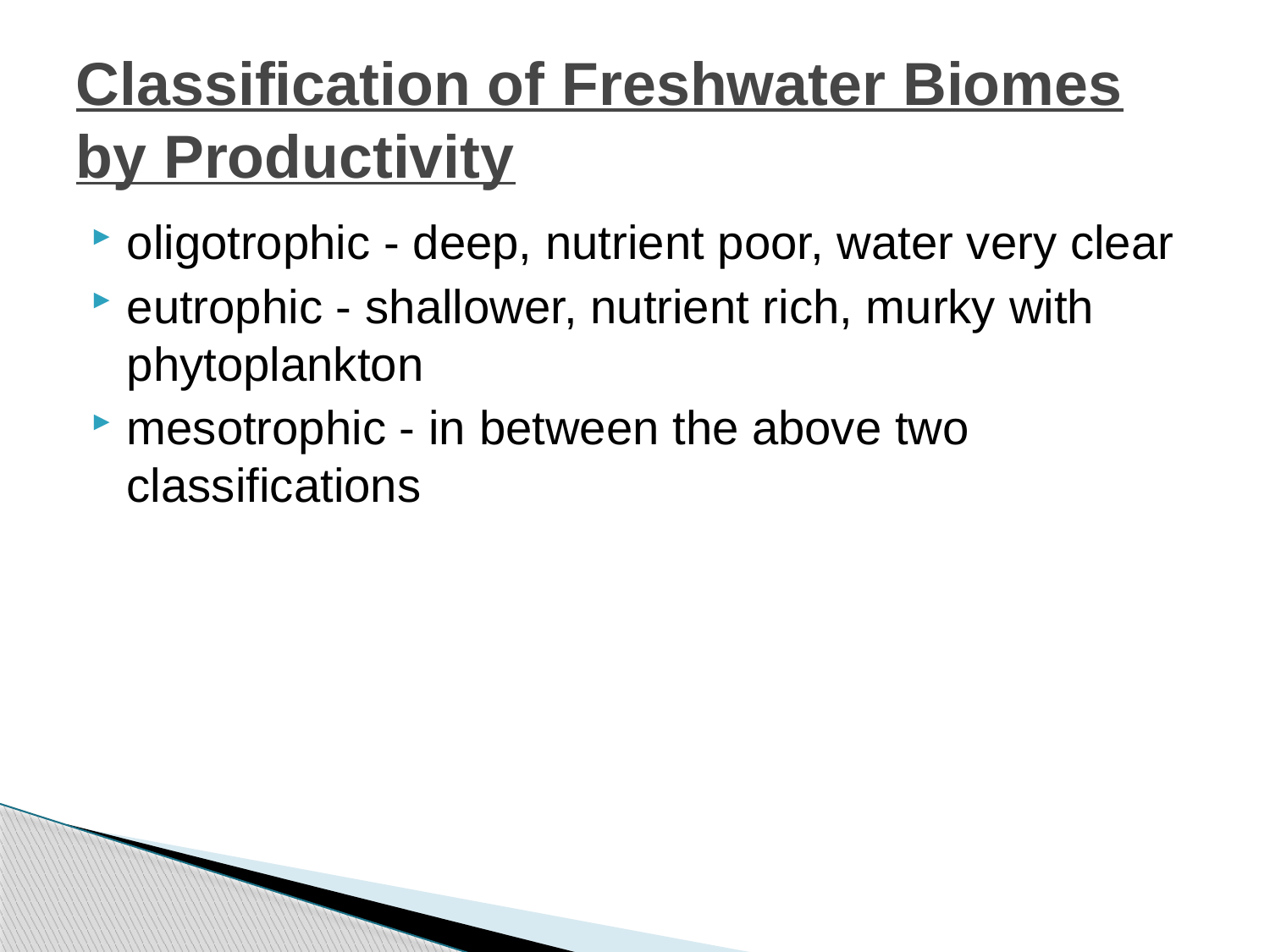

# Classification of Freshwater Biomes by Productivity
oligotrophic - deep, nutrient poor, water very clear
eutrophic - shallower, nutrient rich, murky with phytoplankton
mesotrophic - in between the above two classifications